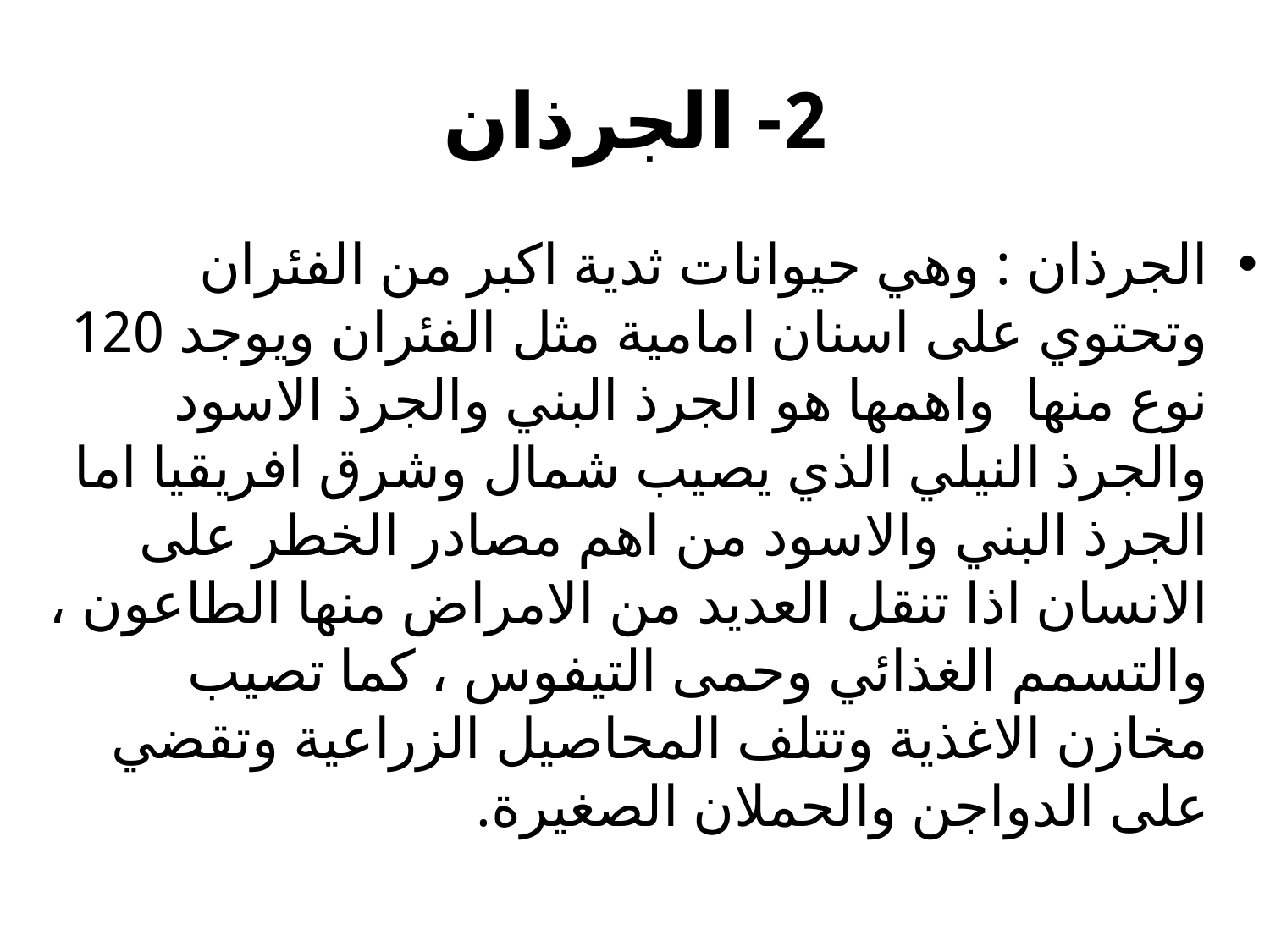

# 2- الجرذان
الجرذان : وهي حيوانات ثدية اكبر من الفئران وتحتوي على اسنان امامية مثل الفئران ويوجد 120 نوع منها  واهمها هو الجرذ البني والجرذ الاسود والجرذ النيلي الذي يصيب شمال وشرق افريقيا اما الجرذ البني والاسود من اهم مصادر الخطر على الانسان اذا تنقل العديد من الامراض منها الطاعون ، والتسمم الغذائي وحمى التيفوس ، كما تصيب مخازن الاغذية وتتلف المحاصيل الزراعية وتقضي على الدواجن والحملان الصغيرة.